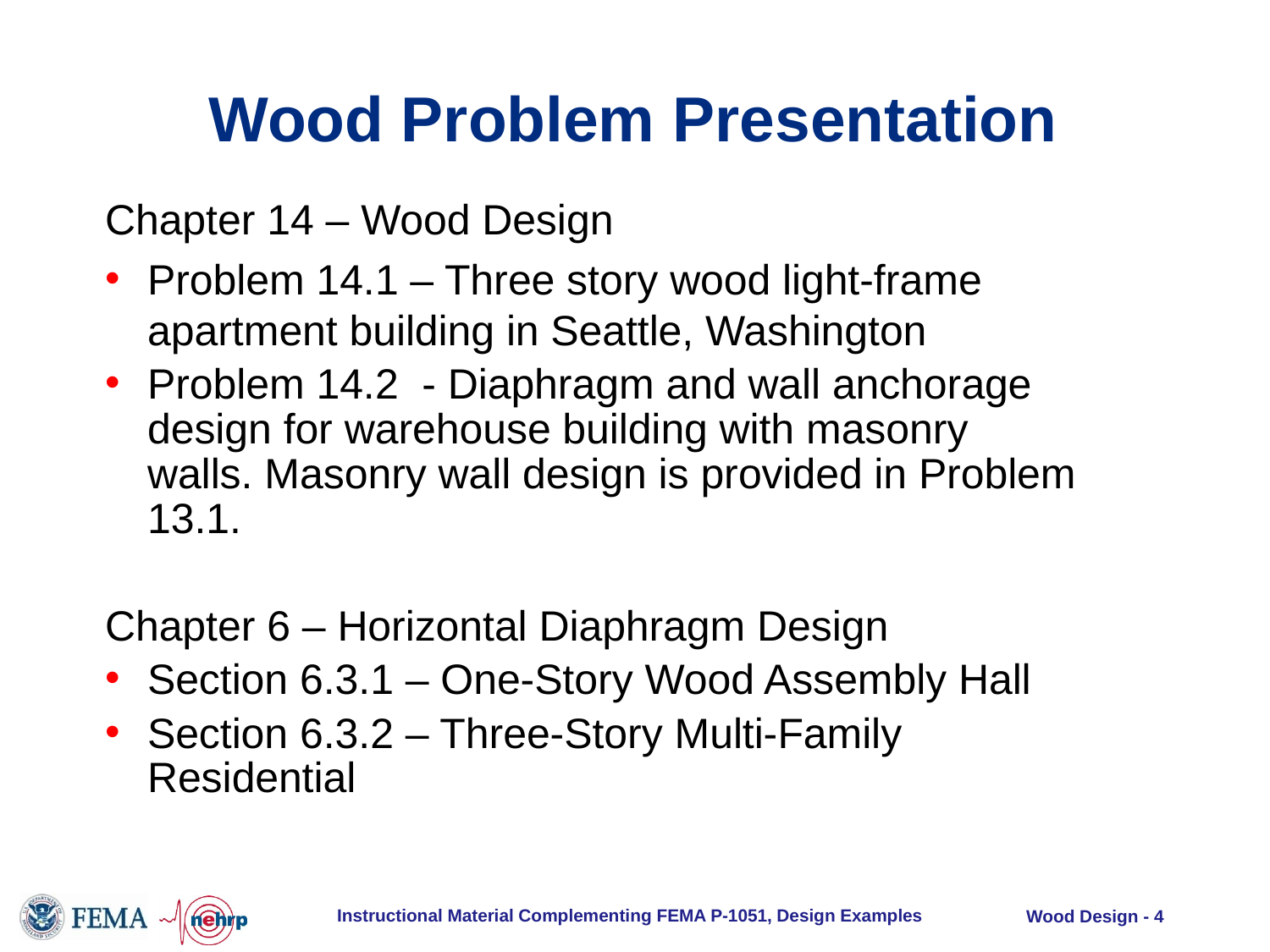

# Wood Problem Presentation
Chapter 14 – Wood Design
Problem 14.1 – Three story wood light-frame apartment building in Seattle, Washington
Problem 14.2  - Diaphragm and wall anchorage design for warehouse building with masonry walls. Masonry wall design is provided in Problem 13.1.

Chapter 6 – Horizontal Diaphragm Design
Section 6.3.1 – One-Story Wood Assembly Hall
Section 6.3.2 – Three-Story Multi-Family Residential